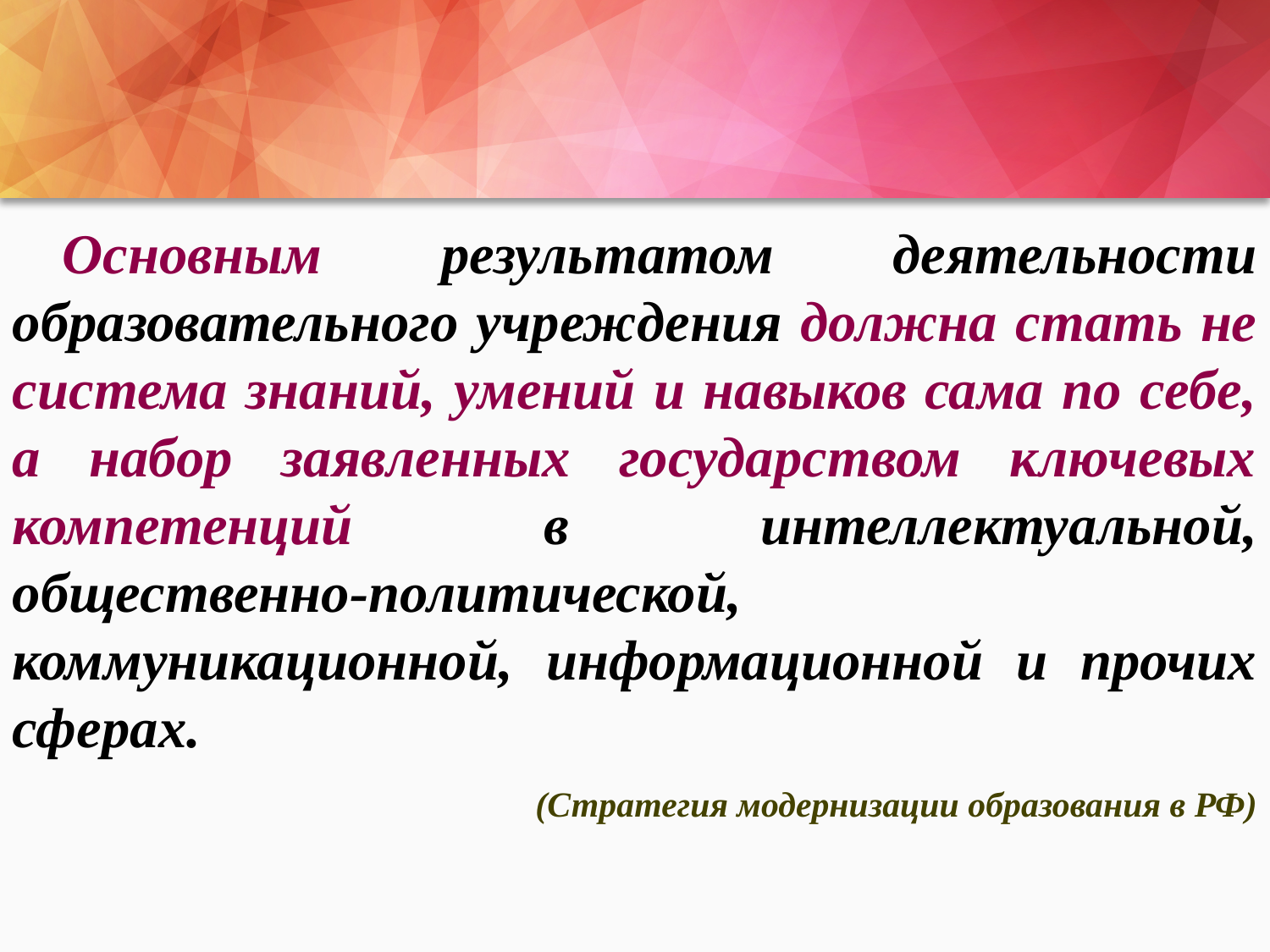

Основным результатом деятельности образовательного учреждения должна стать не система знаний, умений и навыков сама по себе, а набор заявленных государством ключевых компетенций в интеллектуальной, общественно-политической, коммуникационной, информационной и прочих сферах.

(Стратегия модернизации образования в РФ)